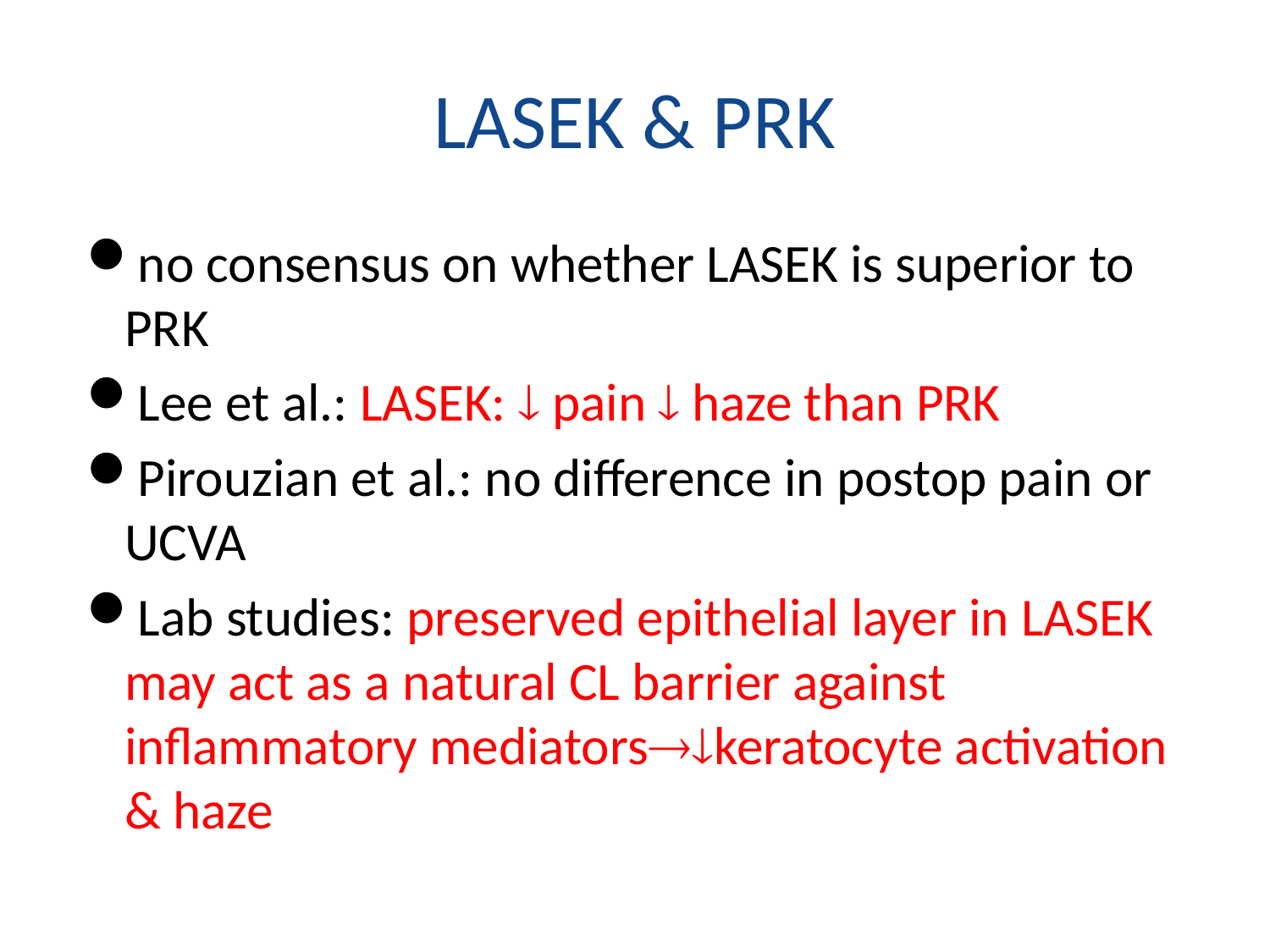

# LASEK & PRK
no consensus on whether LASEK is superior to PRK
Lee et al.: LASEK: ↓ pain ↓ haze than PRK
Pirouzian et al.: no difference in postop pain or UCVA
Lab studies: preserved epithelial layer in LASEK may act as a natural CL barrier against inflammatory mediators→↓keratocyte activation & haze